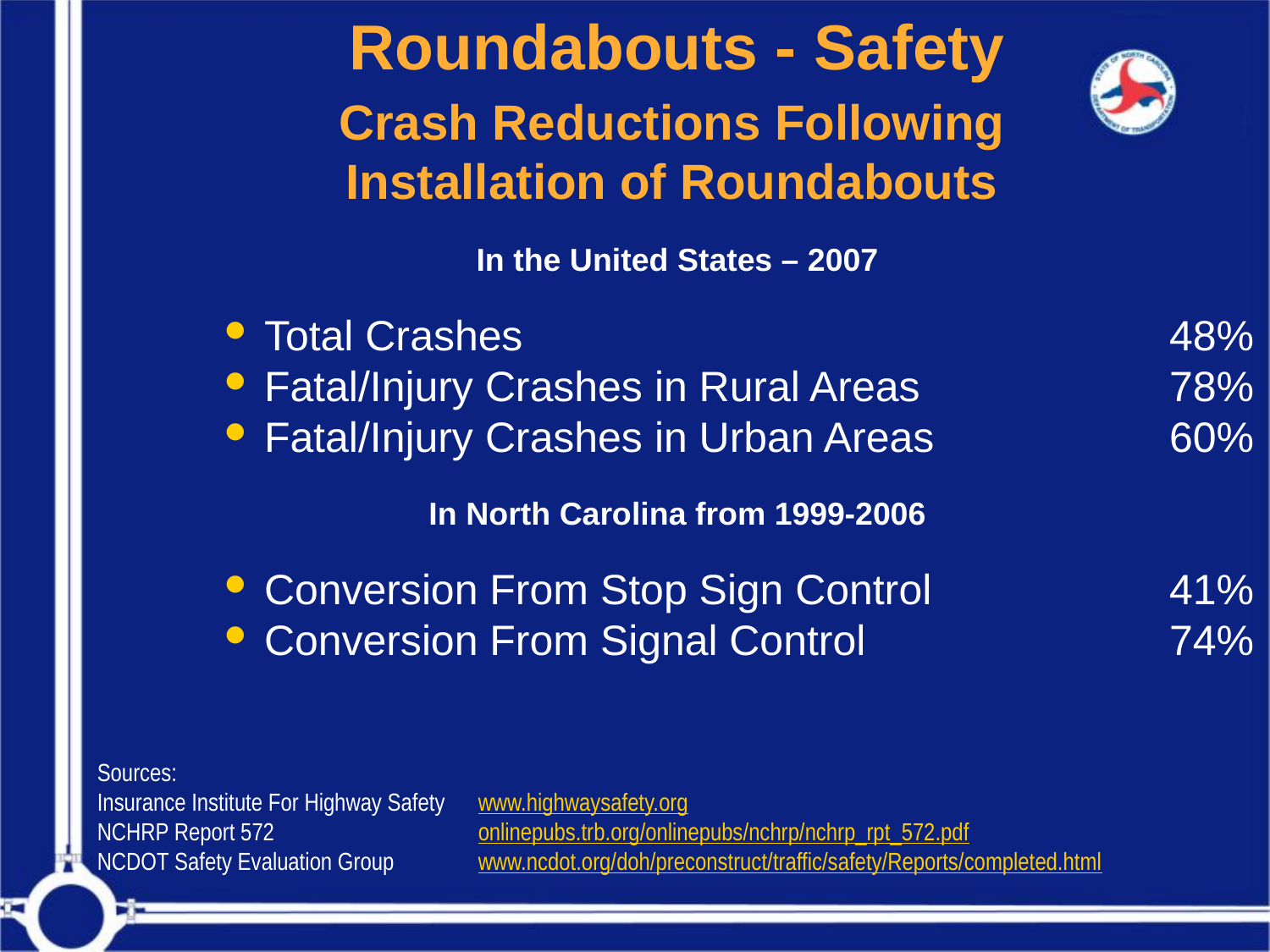

Roundabouts - Safety
Crash Reductions Following Installation of Roundabouts
In the United States – 2007
Total Crashes	48%
Fatal/Injury Crashes in Rural Areas	78%
Fatal/Injury Crashes in Urban Areas	60%
In North Carolina from 1999-2006
Conversion From Stop Sign Control 	41%
Conversion From Signal Control 	74%
Sources:
Insurance Institute For Highway Safety	www.highwaysafety.org
NCHRP Report 572		onlinepubs.trb.org/onlinepubs/nchrp/nchrp_rpt_572.pdf
NCDOT Safety Evaluation Group	www.ncdot.org/doh/preconstruct/traffic/safety/Reports/completed.html